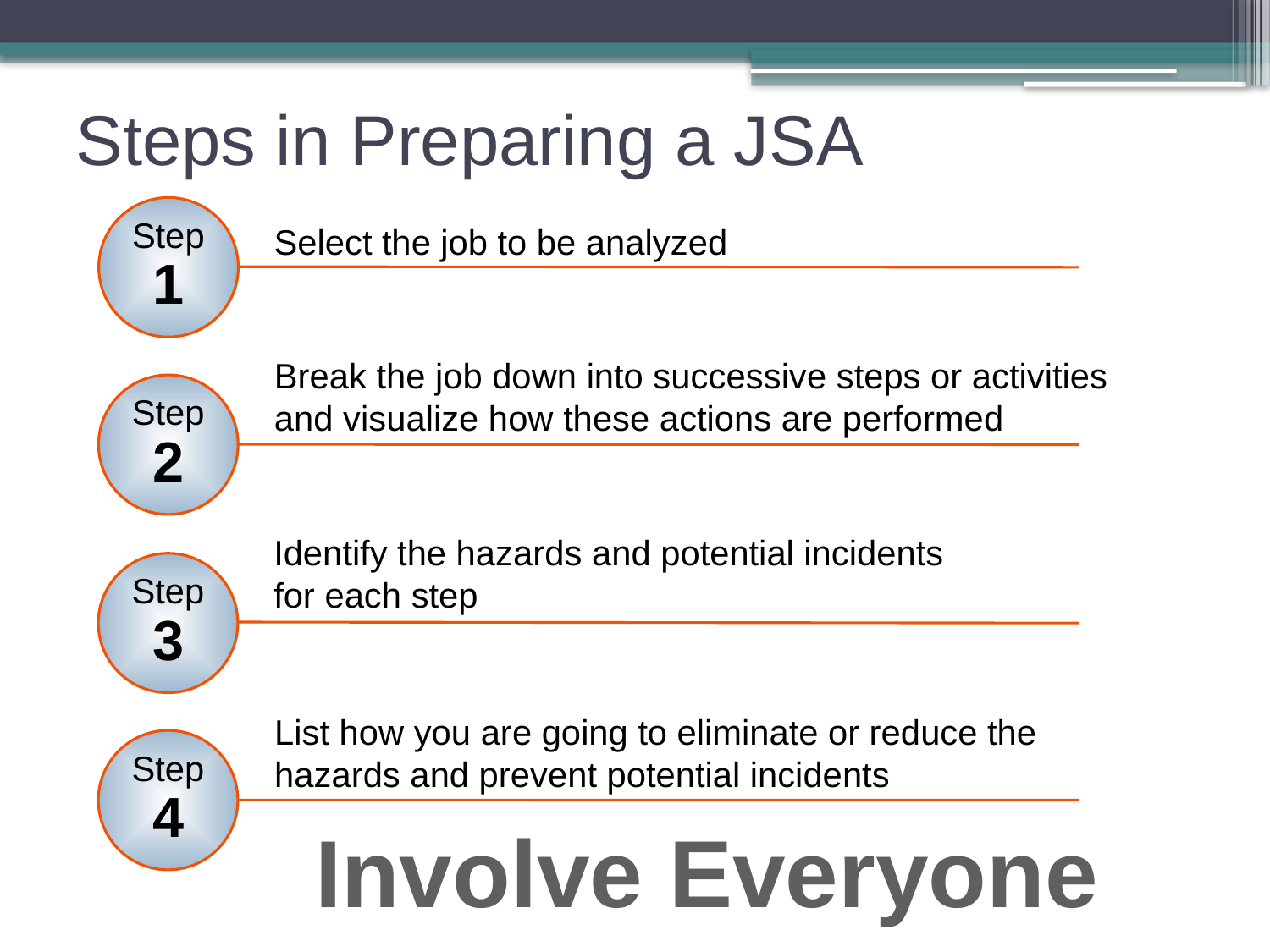

# Steps in Preparing a JSA
Step
1

	Select the job to be analyzed
	Break the job down into successive steps or activities and visualize how these actions are performed
Step
2

	Identify the hazards and potential incidents for each step
Step
3

	List how you are going to eliminate or reduce the hazards and prevent potential incidents
Step
4

Involve Everyone